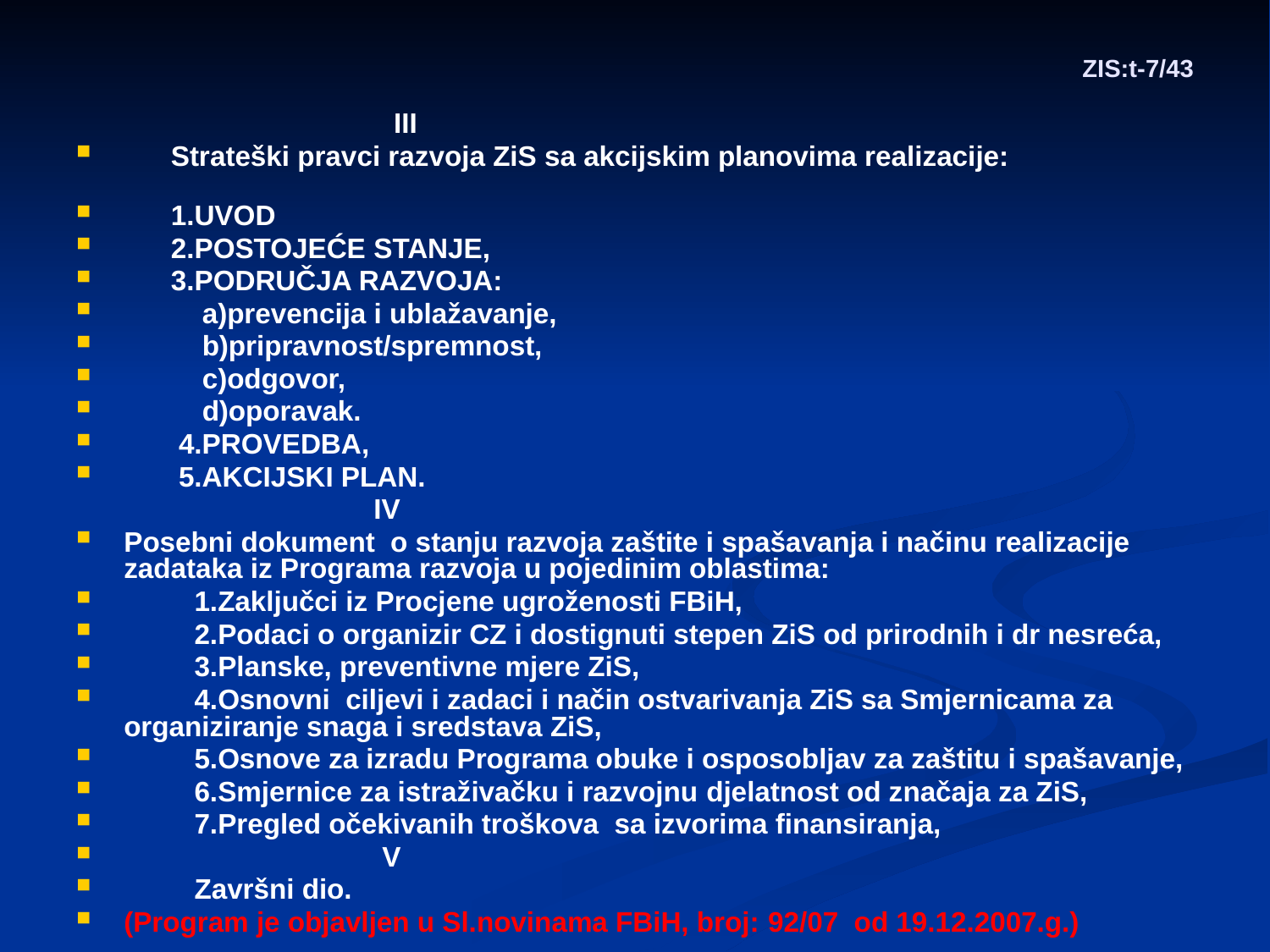

# ZIS:t-7/43

                                                                               III
      Strateški pravci razvoja ZiS sa akcijskim planovima realizacije:
      1.UVOD
      2.POSTOJEĆE STANJE,
      3.PODRUČJA RAZVOJA:
          a)prevencija i ublažavanje,
          b)pripravnost/spremnost,
          c)odgovor,
          d)oporavak.
       4.PROVEDBA,
       5.AKCIJSKI PLAN.
                                      IV
Posebni dokument  o stanju razvoja zaštite i spašavanja i načinu realizacije zadataka iz Programa razvoja u pojedinim oblastima:
         1.Zaključci iz Procjene ugroženosti FBiH,
         2.Podaci o organizir CZ i dostignuti stepen ZiS od prirodnih i dr nesreća,
         3.Planske, preventivne mjere ZiS,
         4.Osnovni  ciljevi i zadaci i način ostvarivanja ZiS sa Smjernicama za organiziranje snaga i sredstava ZiS,
         5.Osnove za izradu Programa obuke i osposobljav za zaštitu i spašavanje,
         6.Smjernice za istraživačku i razvojnu djelatnost od značaja za ZiS,
         7.Pregled očekivanih troškova  sa izvorima finansiranja,
                                 V
         Završni dio.
(Program je objavljen u Sl.novinama FBiH, broj: 92/07  od 19.12.2007.g.)